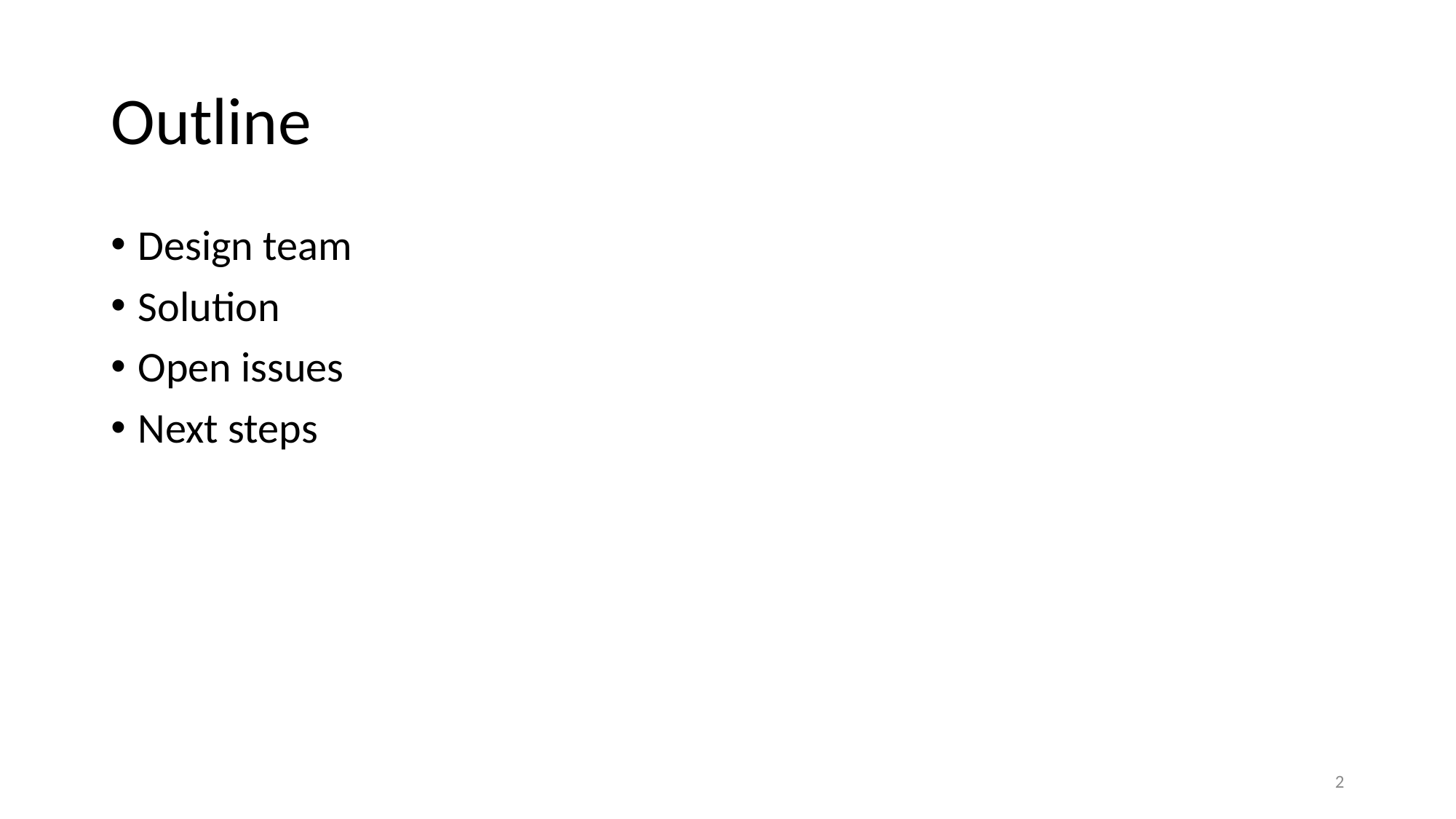

# Outline
Design team
Solution
Open issues
Next steps

2